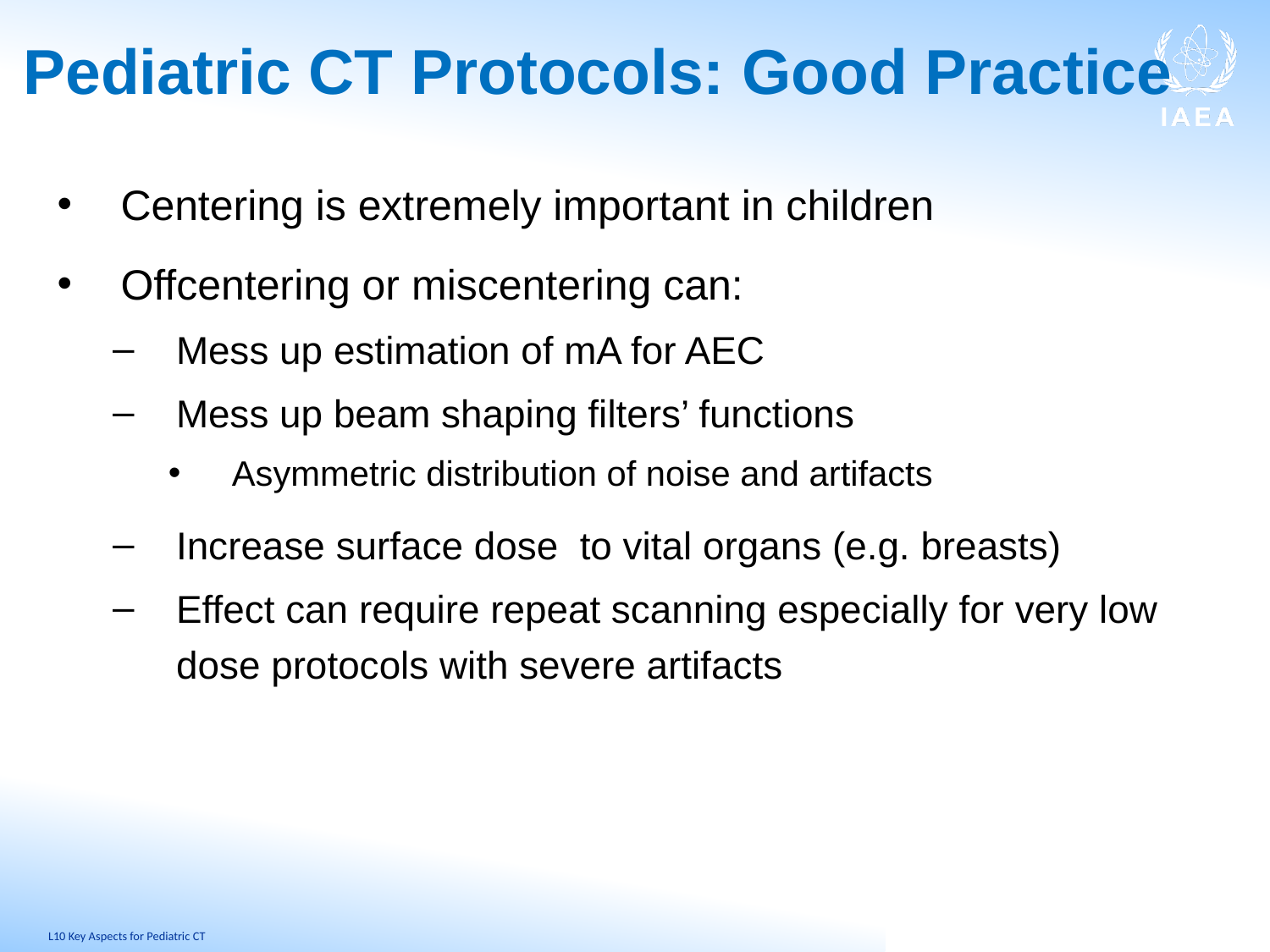

# Pediatric CT Protocols: Good Practice
Centering is extremely important in children
Offcentering or miscentering can:
Mess up estimation of mA for AEC
Mess up beam shaping filters’ functions
Asymmetric distribution of noise and artifacts
Increase surface dose  to vital organs (e.g. breasts)
Effect can require repeat scanning especially for very low dose protocols with severe artifacts